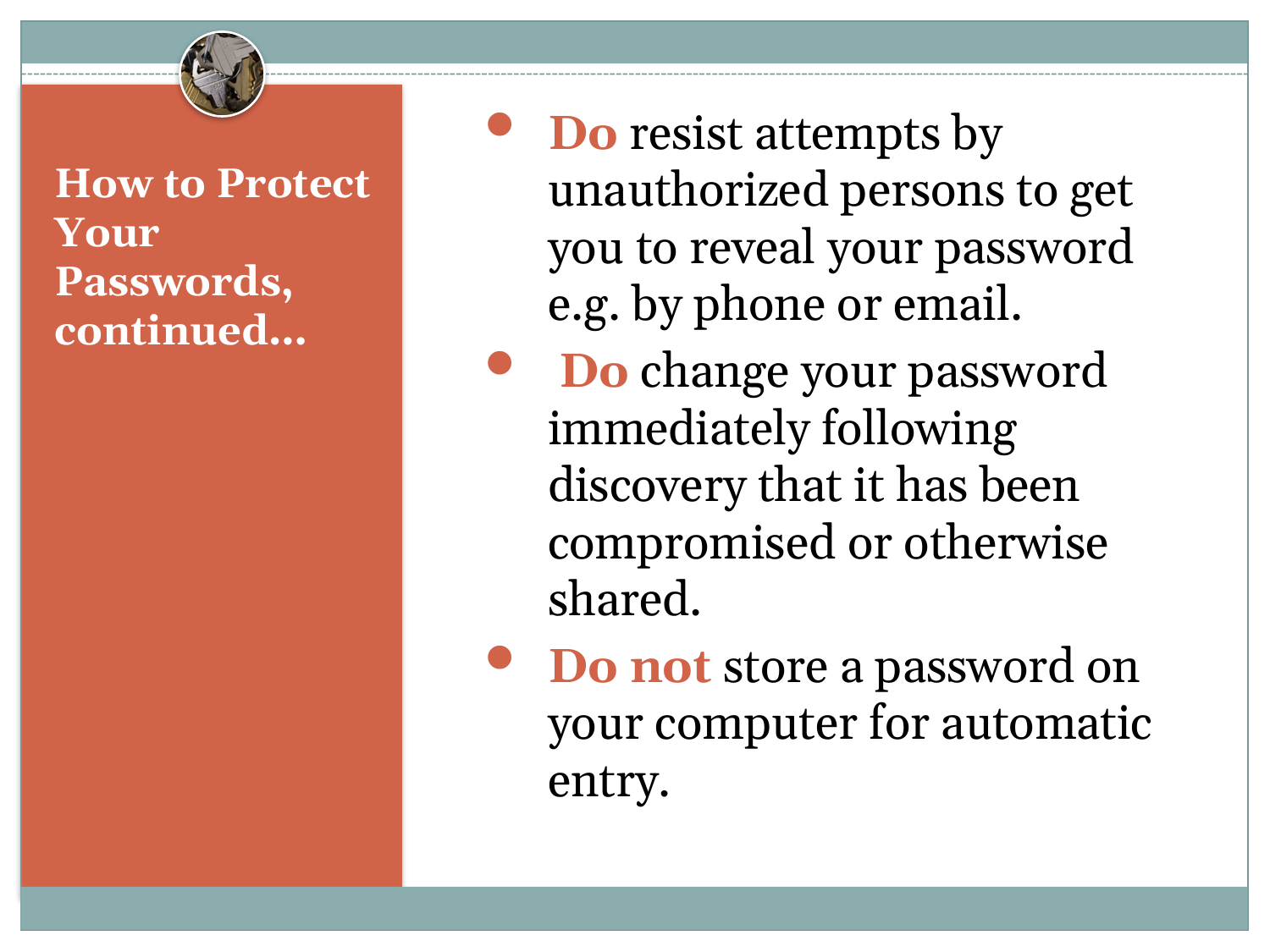

Do resist attempts by unauthorized persons to get you to reveal your password e.g. by phone or email.
 Do change your password immediately following discovery that it has been compromised or otherwise shared.
Do not store a password on your computer for automatic entry.
# How to Protect Your Passwords, continued…